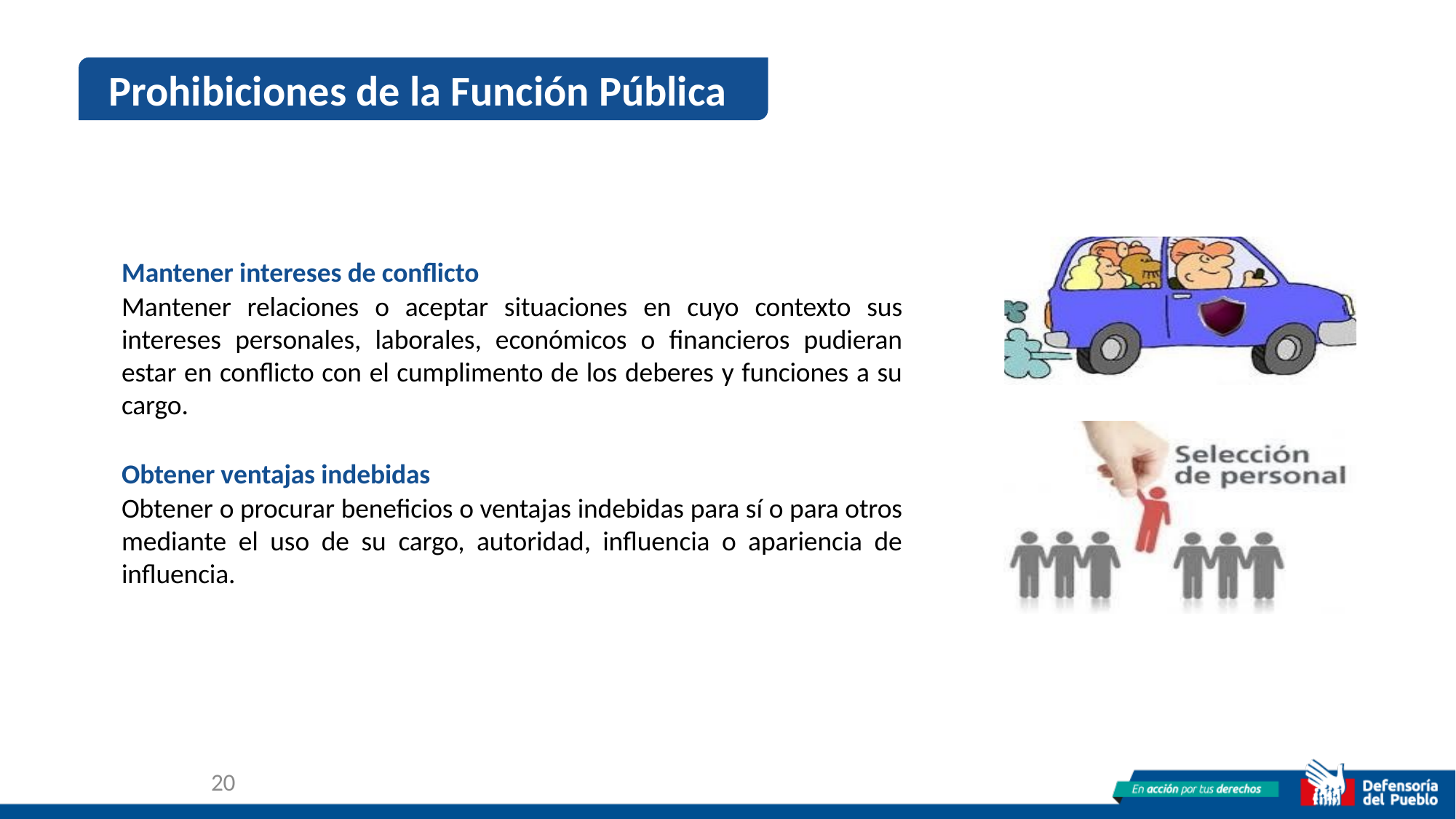

Prohibiciones de la Función Pública

Mantener intereses de conflicto
Mantener relaciones o aceptar situaciones en cuyo contexto sus intereses personales, laborales, económicos o financieros pudieran estar en conflicto con el cumplimento de los deberes y funciones a su cargo.

Obtener ventajas indebidas
Obtener o procurar beneficios o ventajas indebidas para sí o para otros mediante el uso de su cargo, autoridad, influencia o apariencia de influencia.

20